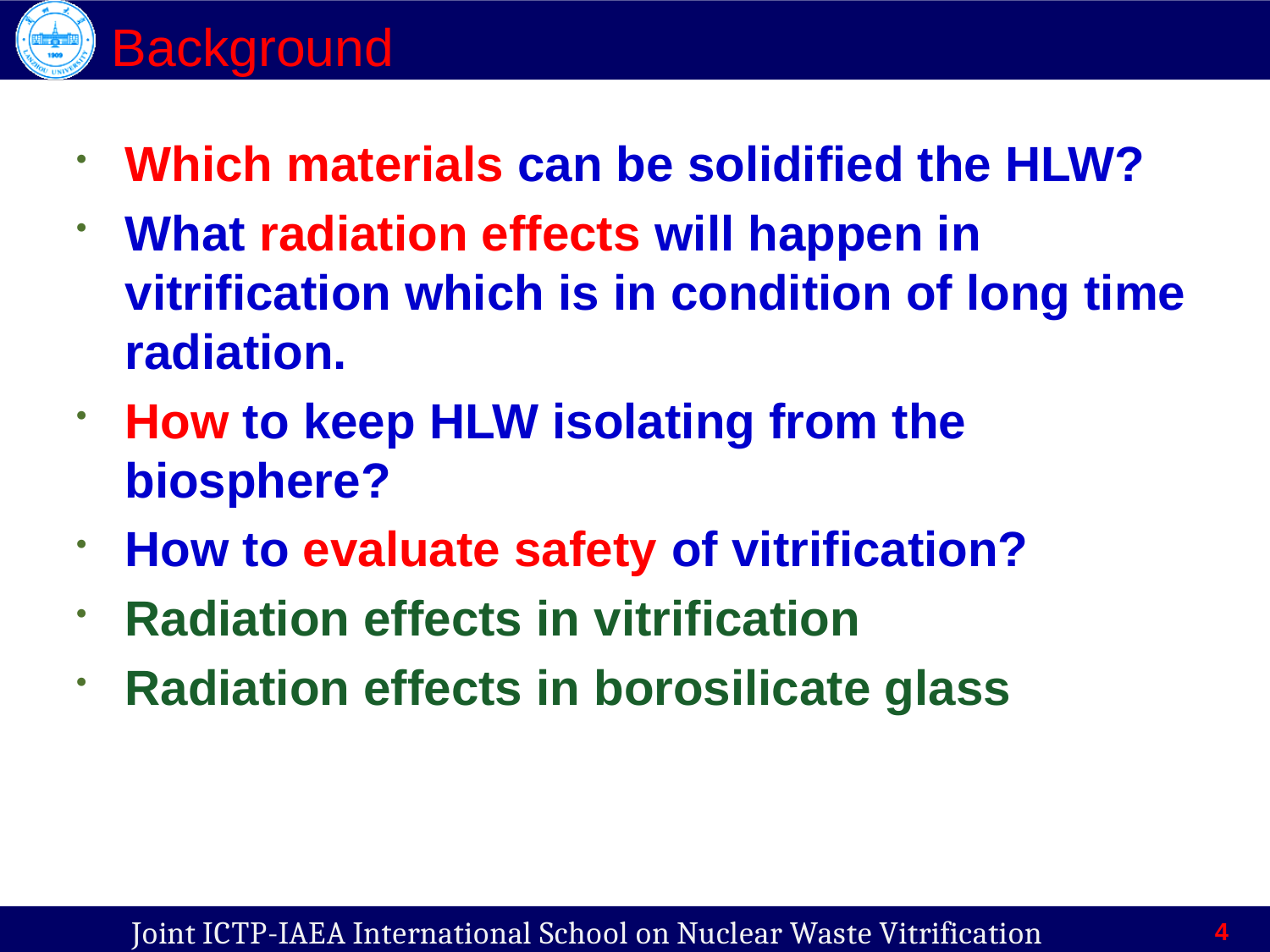

# Background
Which materials can be solidified the HLW?
What radiation effects will happen in vitrification which is in condition of long time radiation.
How to keep HLW isolating from the biosphere?
How to evaluate safety of vitrification?
Radiation effects in vitrification
Radiation effects in borosilicate glass
4